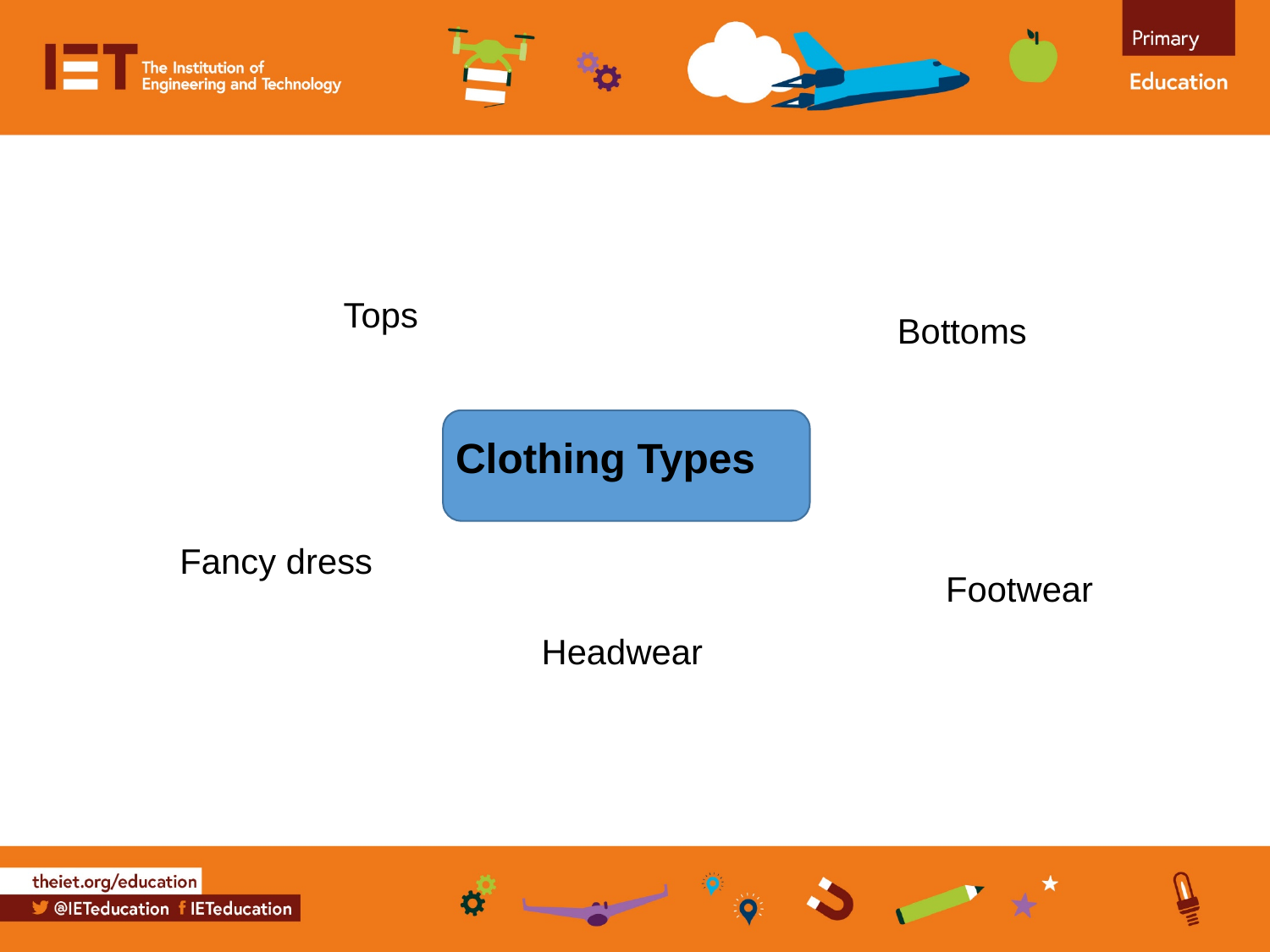

Tops
Bottoms

Clothing Types

Clothing Types

Fancy dress
Footwear
Headwear